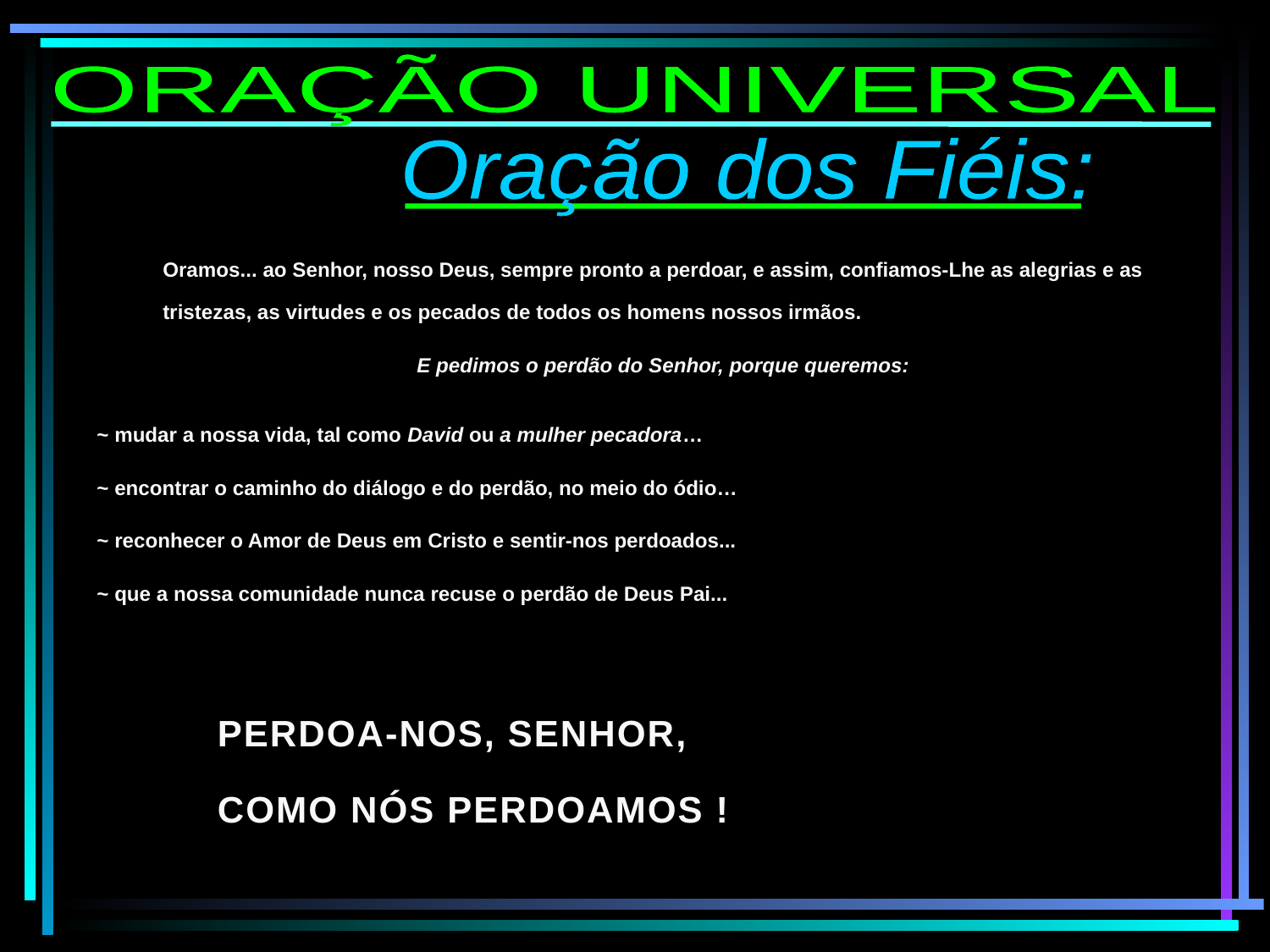

ORAÇÃO UNIVERSAL

Oração dos Fiéis:

Oramos... ao Senhor, nosso Deus, sempre pronto a perdoar, e assim, confiamos-Lhe as alegrias e as tristezas, as virtudes e os pecados de todos os homens nossos irmãos.
		E pedimos o perdão do Senhor, porque queremos:

~ mudar a nossa vida, tal como David ou a mulher pecadora…
~ encontrar o caminho do diálogo e do perdão, no meio do ódio…
~ reconhecer o Amor de Deus em Cristo e sentir-nos perdoados...
~ que a nossa comunidade nunca recuse o perdão de Deus Pai...
Perdoa-nos, senhor,
Como nós perdoamos !